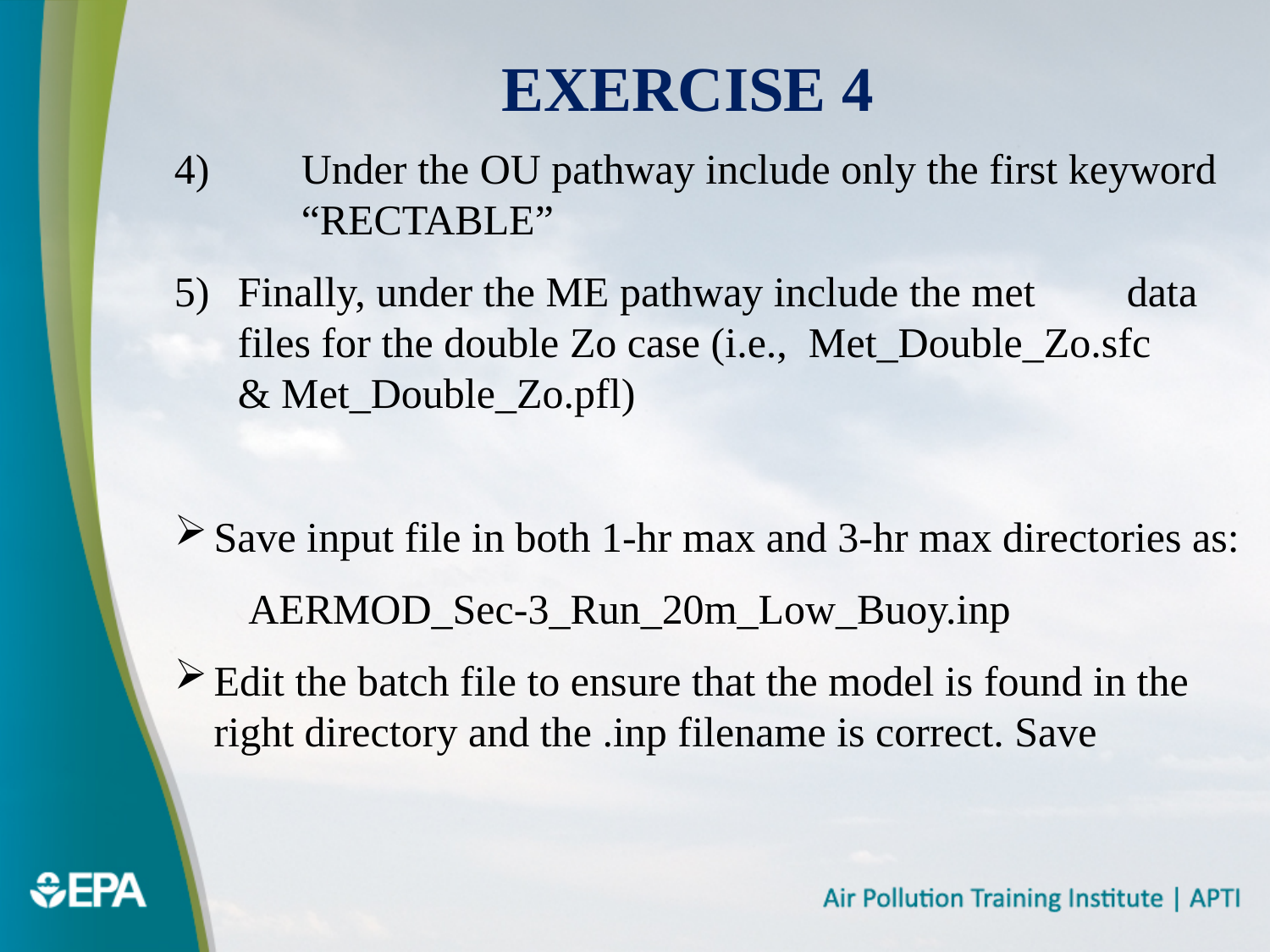

# Exercise 4
4)	Under the OU pathway include only the first keyword   	“RECTABLE”
Finally, under the ME pathway include the met 	data 	files for the double Zo case (i.e.,  Met_Double_Zo.sfc 	& Met_Double_Zo.pfl)

Save input file in both 1-hr max and 3-hr max directories as:
       AERMOD_Sec-3_Run_20m_Low_Buoy.inp
Edit the batch file to ensure that the model is found in the right directory and the .inp filename is correct. Save